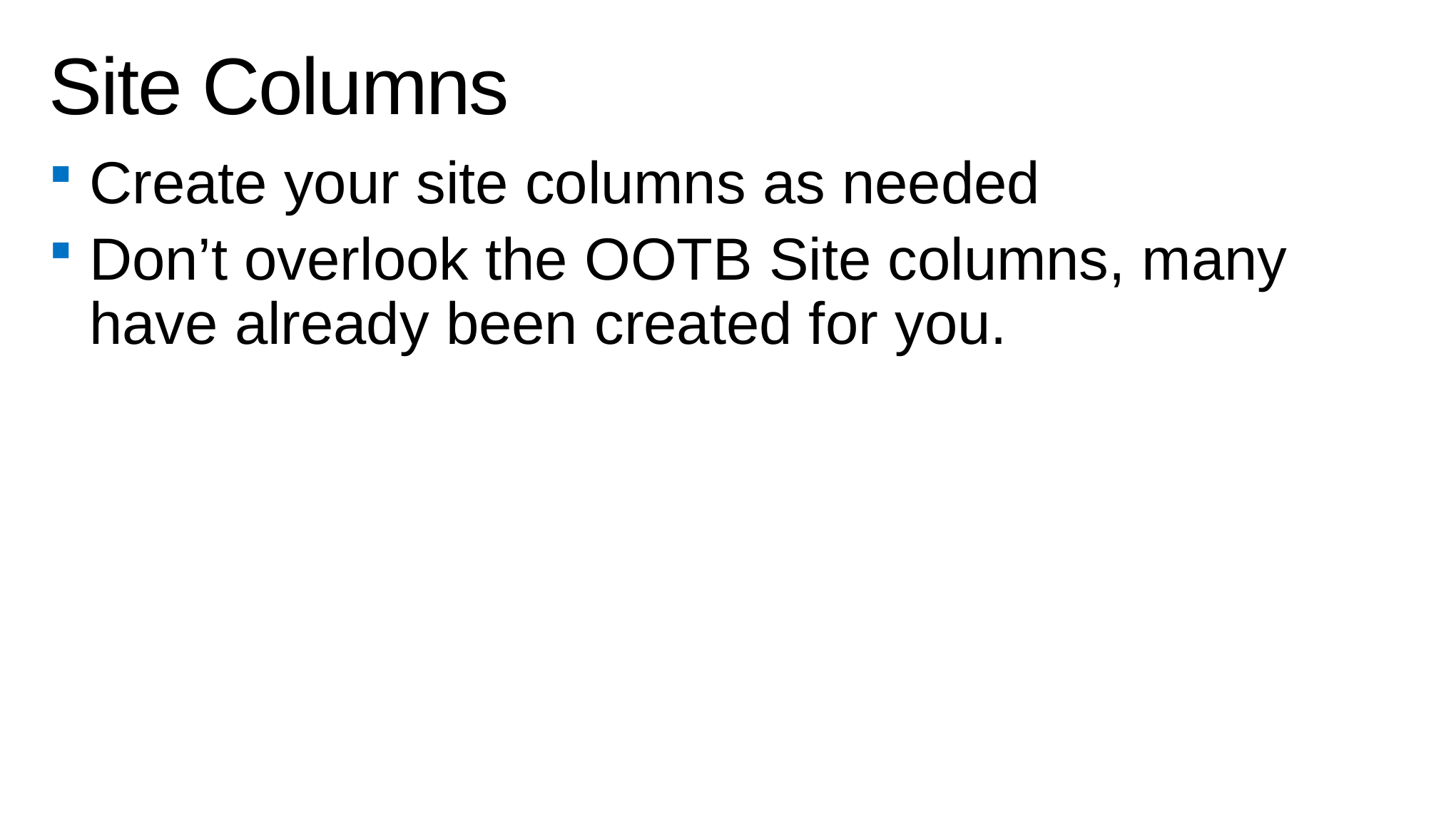

# Site Columns
Create your site columns as needed
Don’t overlook the OOTB Site columns, many have already been created for you.